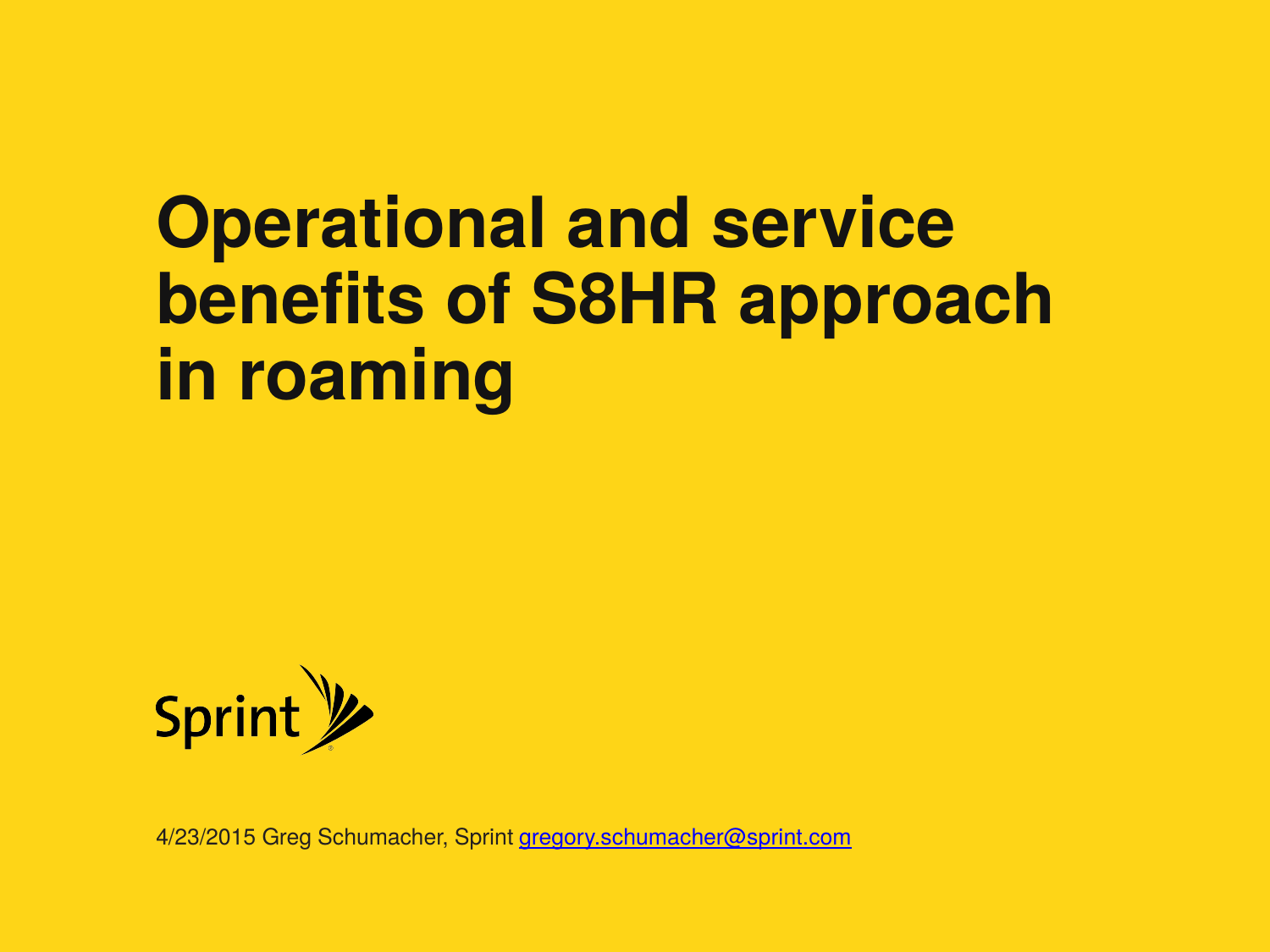

# Operational and service benefits of S8HR approach in roaming

4/23/2015 Greg Schumacher, Sprint gregory.schumacher@sprint.com